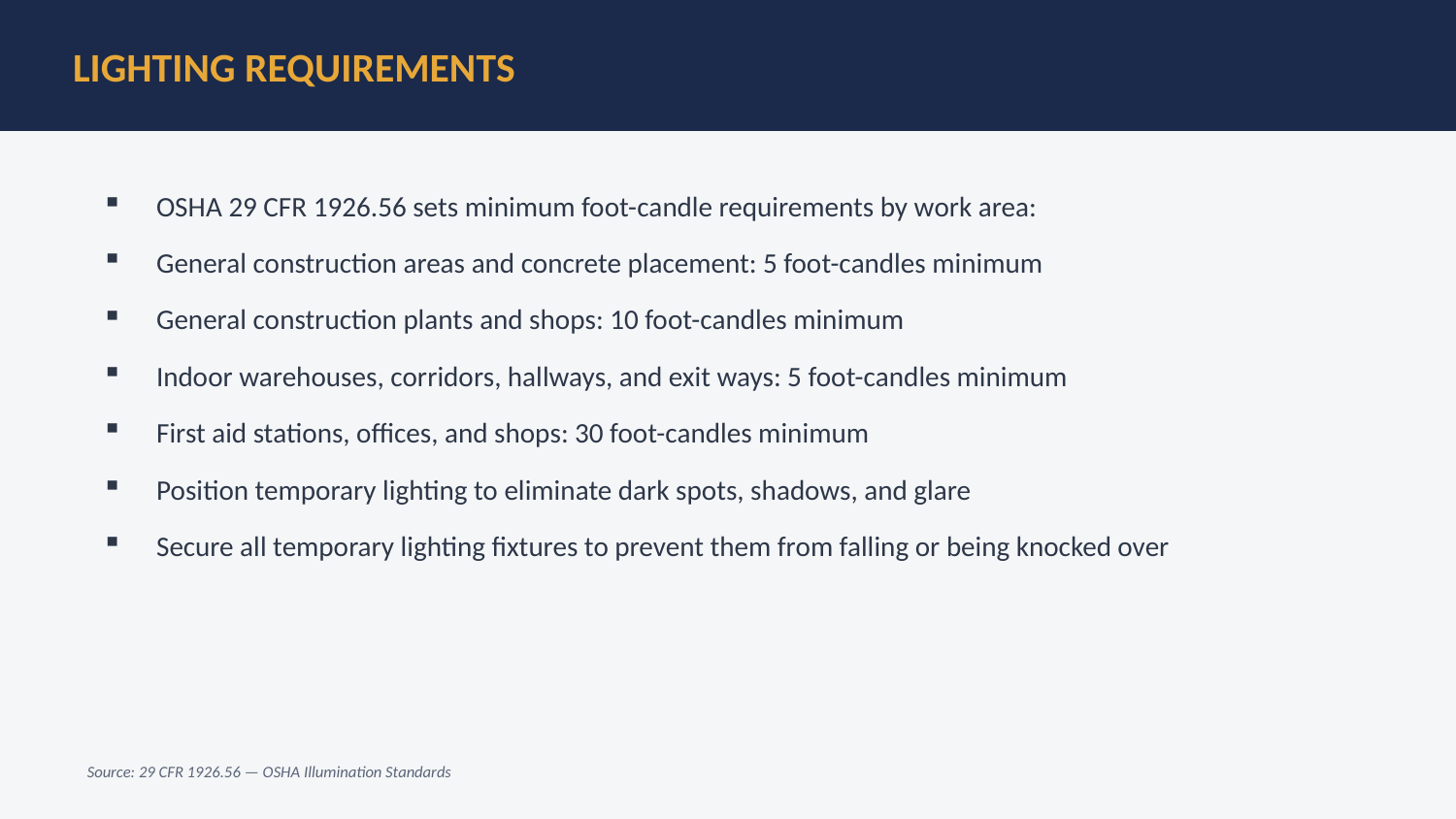

LIGHTING REQUIREMENTS
OSHA 29 CFR 1926.56 sets minimum foot-candle requirements by work area:
General construction areas and concrete placement: 5 foot-candles minimum
General construction plants and shops: 10 foot-candles minimum
Indoor warehouses, corridors, hallways, and exit ways: 5 foot-candles minimum
First aid stations, offices, and shops: 30 foot-candles minimum
Position temporary lighting to eliminate dark spots, shadows, and glare
Secure all temporary lighting fixtures to prevent them from falling or being knocked over
Source: 29 CFR 1926.56 — OSHA Illumination Standards